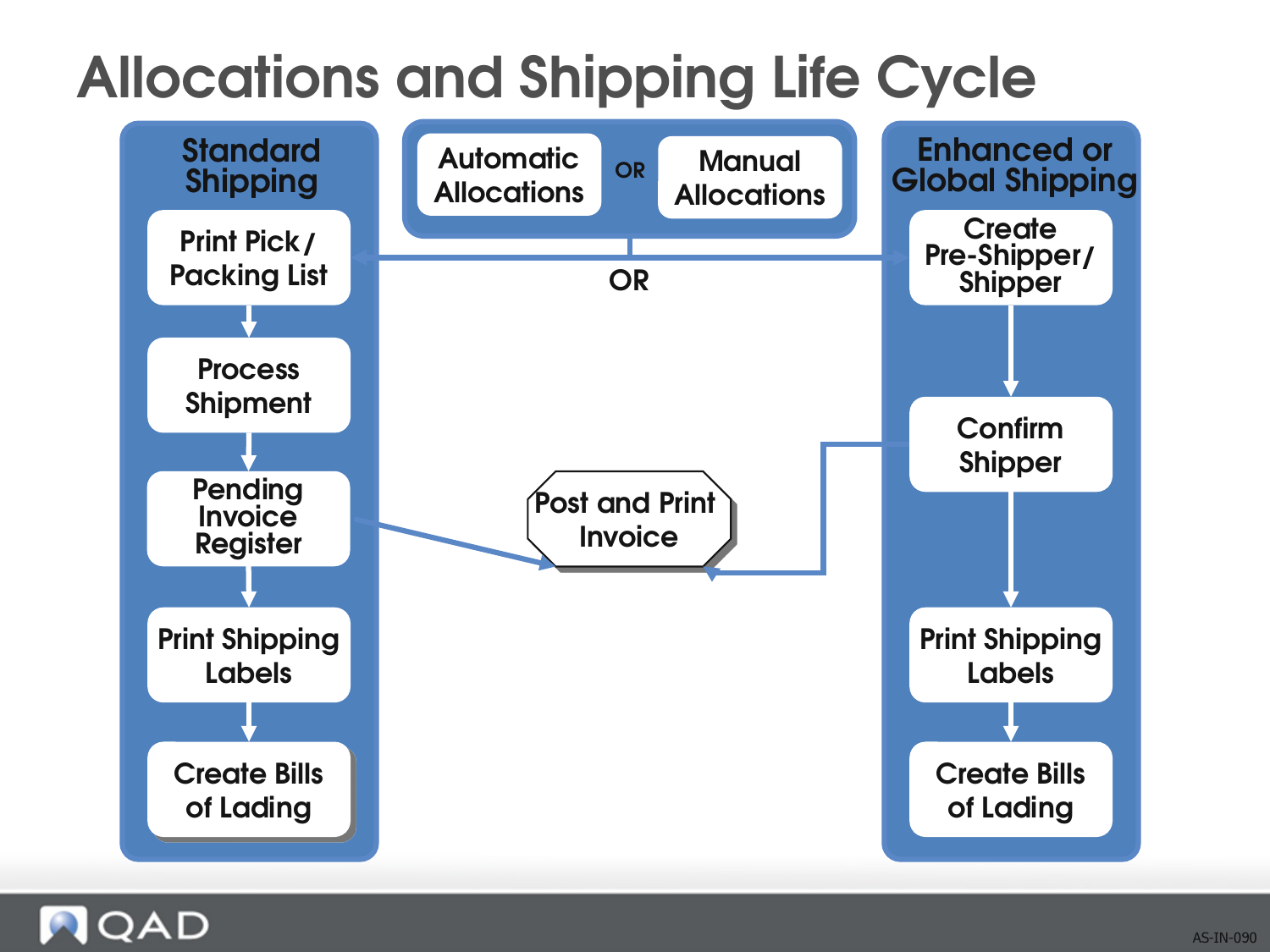

# Allocations and Shipping Life Cycle

Enhanced or
Global Shipping
Standard
Shipping
Automatic
Allocations
Manual
Allocations
OR
Print Pick/
Packing List
Create
Pre-Shipper/
Shipper
OR
Process
Shipment
Confirm
Shipper
Pending
Invoice
Register
Post and Print
Invoice
Print Shipping
Labels
Print Shipping
Labels
Create Bills
of Lading
Create Bills
of Lading
AS-IN-090